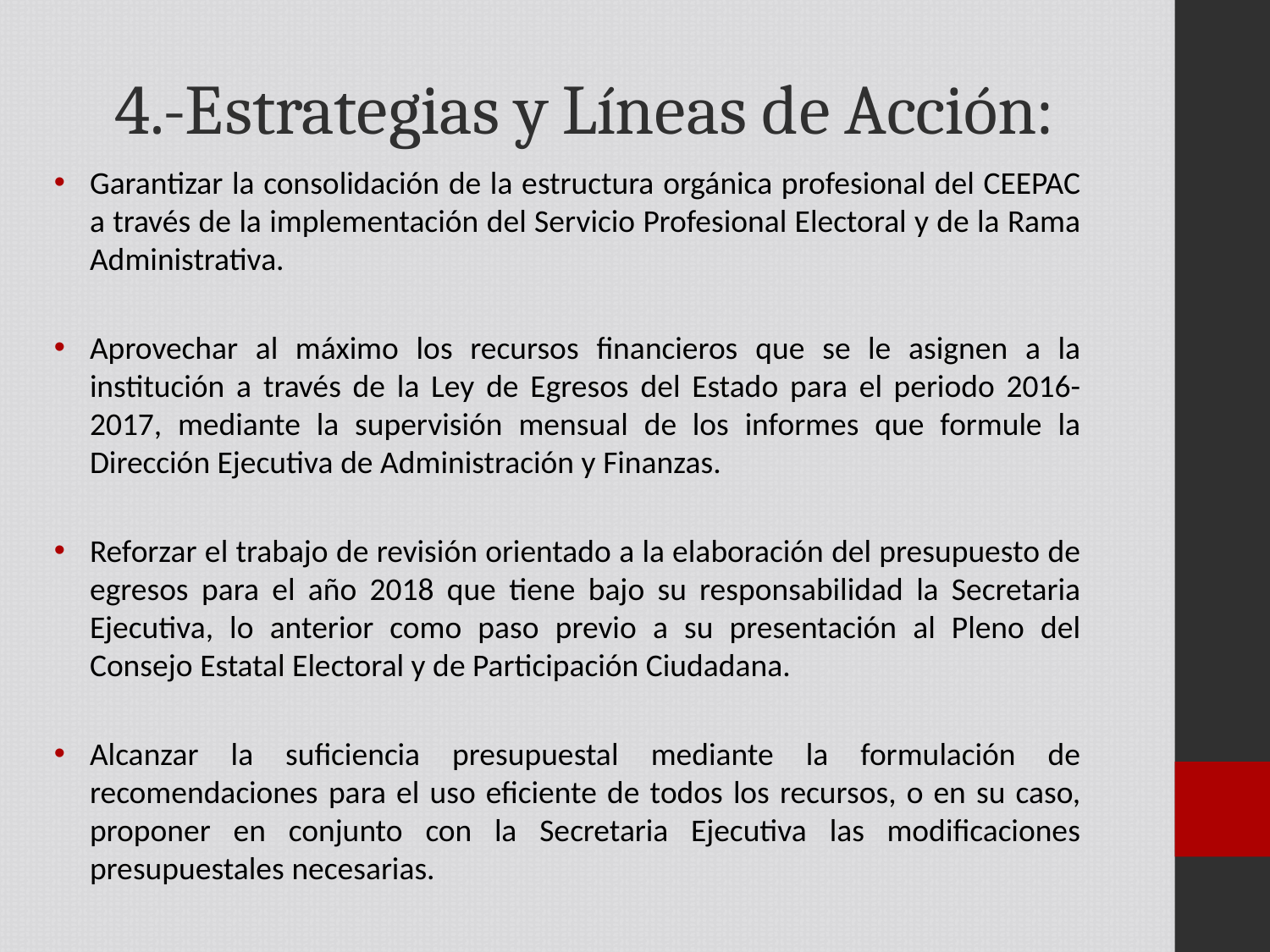

# 4.-Estrategias y Líneas de Acción:
Garantizar la consolidación de la estructura orgánica profesional del CEEPAC a través de la implementación del Servicio Profesional Electoral y de la Rama Administrativa.

Aprovechar al máximo los recursos financieros que se le asignen a la institución a través de la Ley de Egresos del Estado para el periodo 2016-2017, mediante la supervisión mensual de los informes que formule la Dirección Ejecutiva de Administración y Finanzas.

Reforzar el trabajo de revisión orientado a la elaboración del presupuesto de egresos para el año 2018 que tiene bajo su responsabilidad la Secretaria Ejecutiva, lo anterior como paso previo a su presentación al Pleno del Consejo Estatal Electoral y de Participación Ciudadana.

Alcanzar la suficiencia presupuestal mediante la formulación de recomendaciones para el uso eficiente de todos los recursos, o en su caso, proponer en conjunto con la Secretaria Ejecutiva las modificaciones presupuestales necesarias.